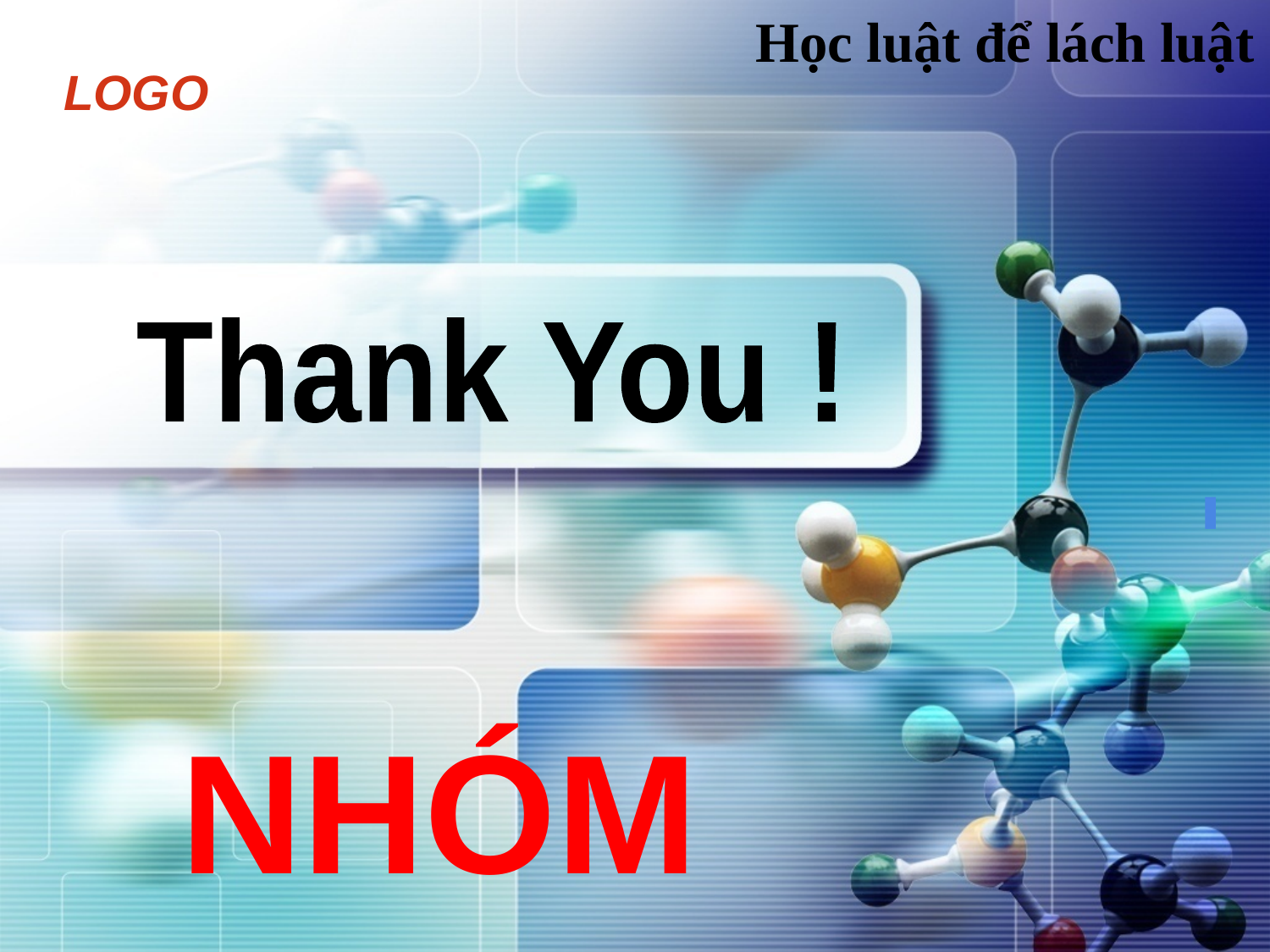

Học luật để lách luật
Thank You !

NHÓM TTQT 7